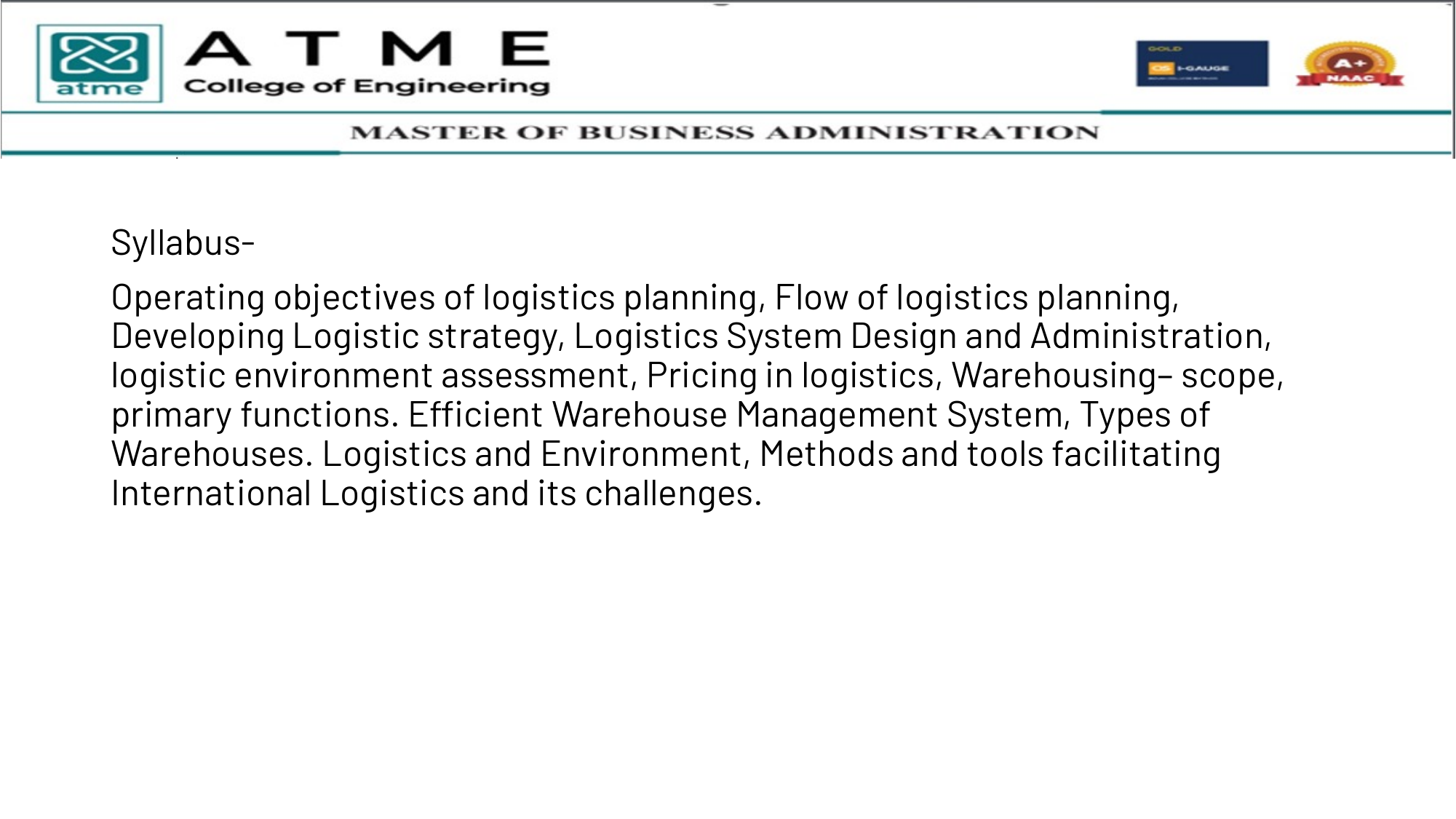

Syllabus-
Operating objectives of logistics planning, Flow of logistics planning, Developing Logistic strategy, Logistics System Design and Administration, logistic environment assessment, Pricing in logistics, Warehousing– scope, primary functions. Efficient Warehouse Management System, Types of Warehouses. Logistics and Environment, Methods and tools facilitating International Logistics and its challenges.